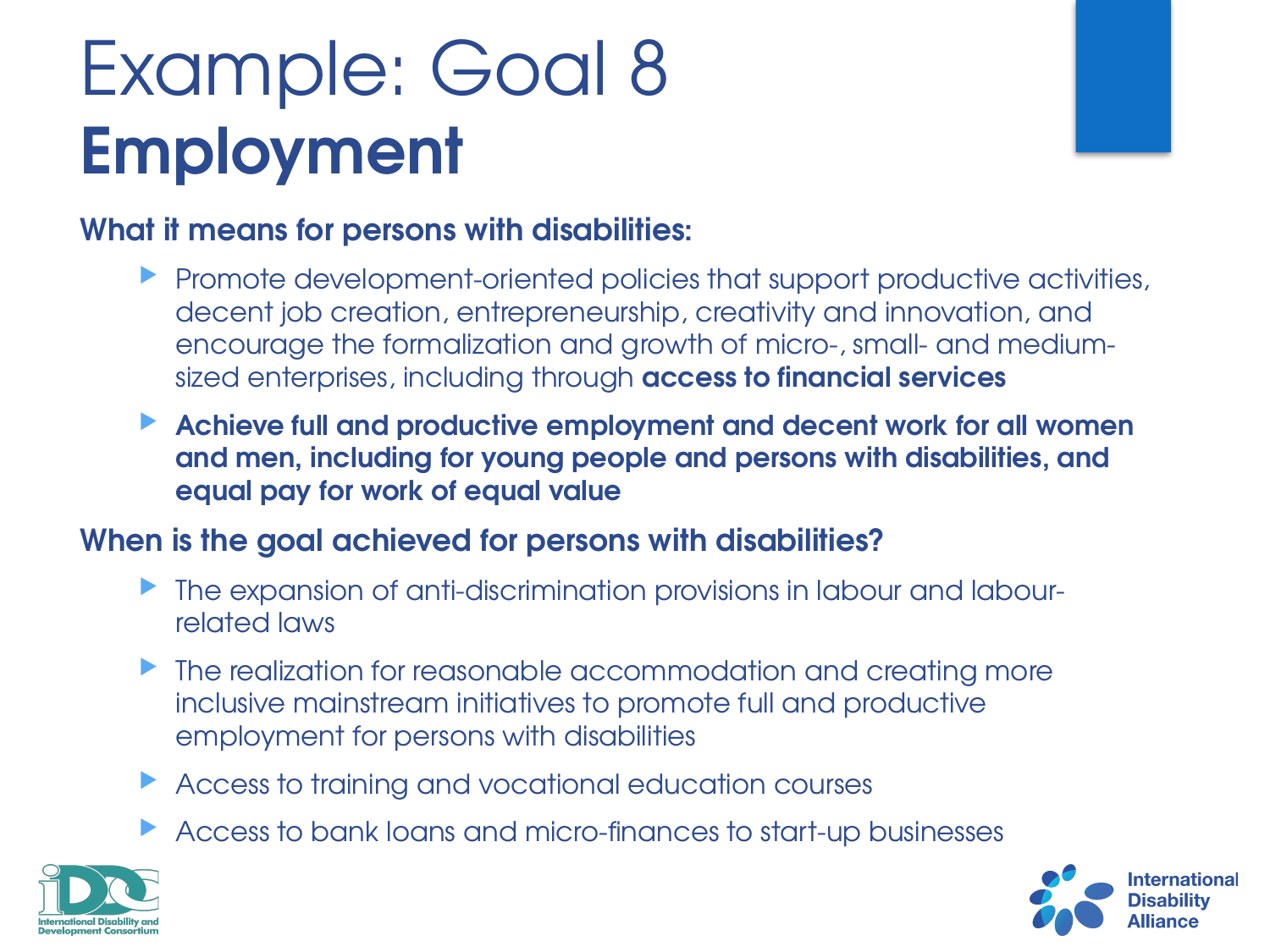

# Example: Goal 8 Employment
What it means for persons with disabilities:
Promote development-oriented policies that support productive activities, decent job creation, entrepreneurship, creativity and innovation, and encourage the formalization and growth of micro-, small- and medium-sized enterprises, including through access to financial services
Achieve full and productive employment and decent work for all women and men, including for young people and persons with disabilities, and equal pay for work of equal value
When is the goal achieved for persons with disabilities?
The expansion of anti-discrimination provisions in labour and labour-related laws
The realization for reasonable accommodation and creating more inclusive mainstream initiatives to promote full and productive employment for persons with disabilities
Access to training and vocational education courses
Access to bank loans and micro-finances to start-up businesses